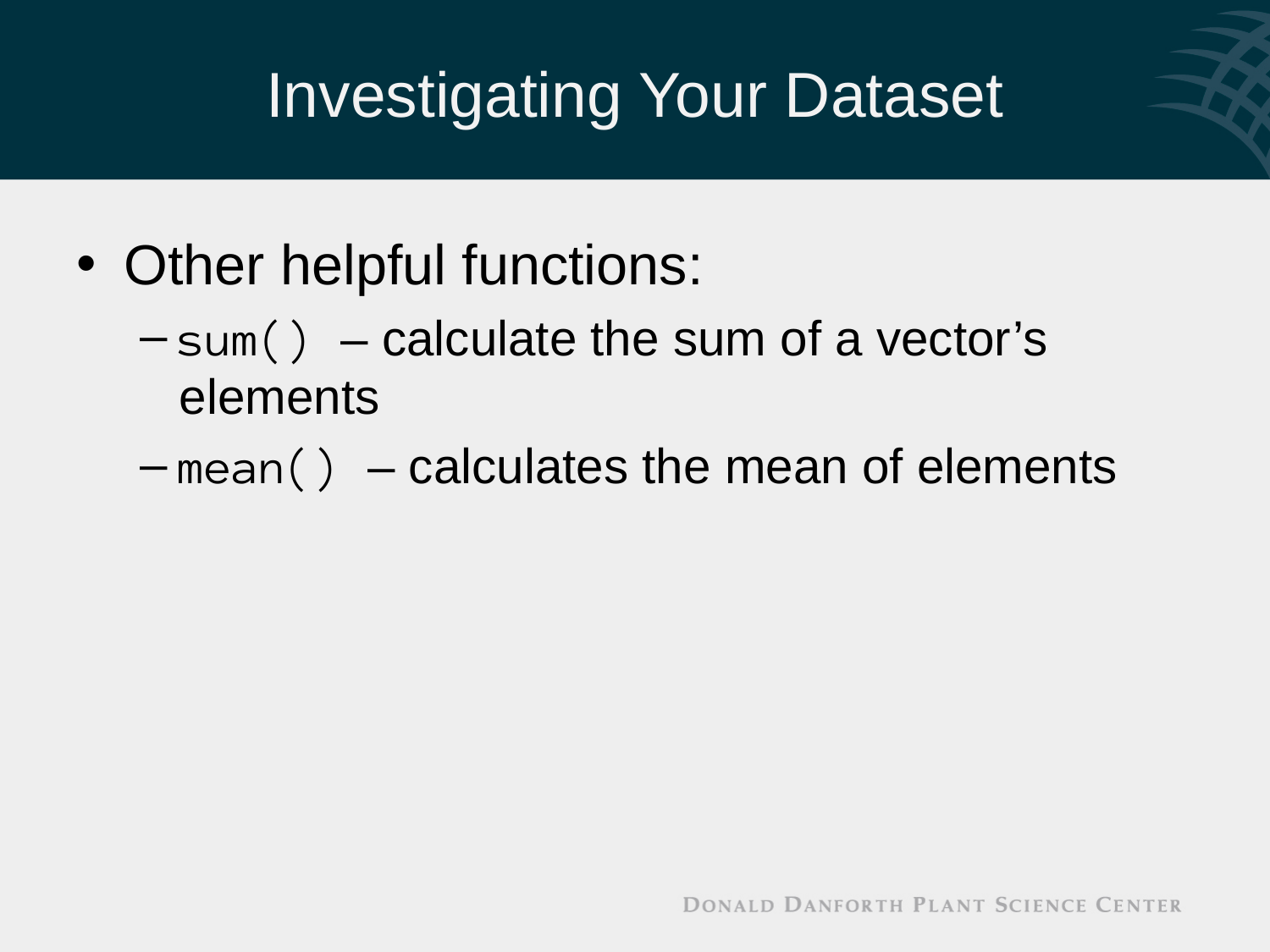

# Investigating Your Dataset
Other helpful functions:
sum() – calculate the sum of a vector’s elements
mean() – calculates the mean of elements